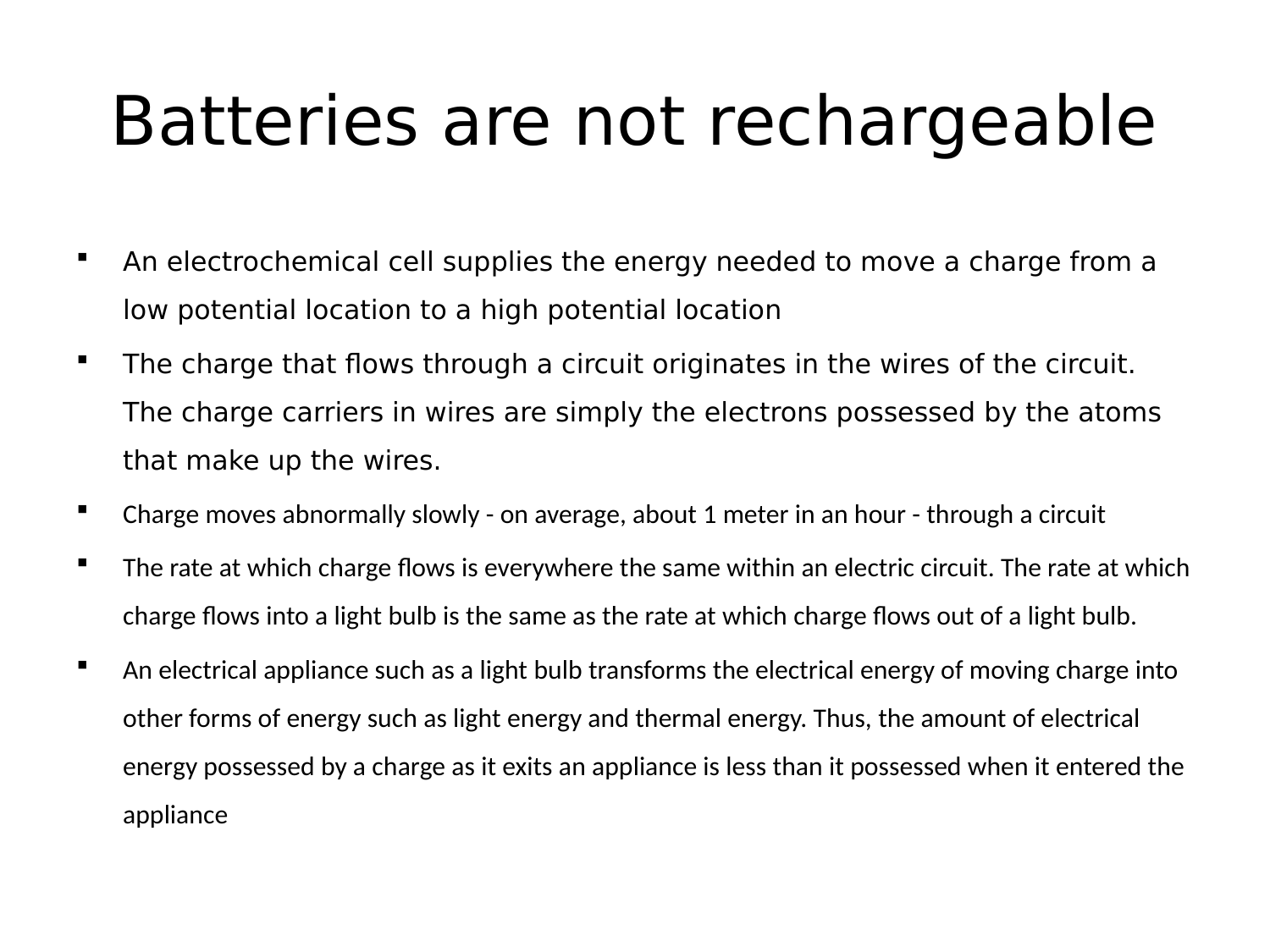

# Batteries are not rechargeable
An electrochemical cell supplies the energy needed to move a charge from a low potential location to a high potential location
The charge that flows through a circuit originates in the wires of the circuit. The charge carriers in wires are simply the electrons possessed by the atoms that make up the wires.
Charge moves abnormally slowly - on average, about 1 meter in an hour - through a circuit
The rate at which charge flows is everywhere the same within an electric circuit. The rate at which charge flows into a light bulb is the same as the rate at which charge flows out of a light bulb.
An electrical appliance such as a light bulb transforms the electrical energy of moving charge into other forms of energy such as light energy and thermal energy. Thus, the amount of electrical energy possessed by a charge as it exits an appliance is less than it possessed when it entered the appliance